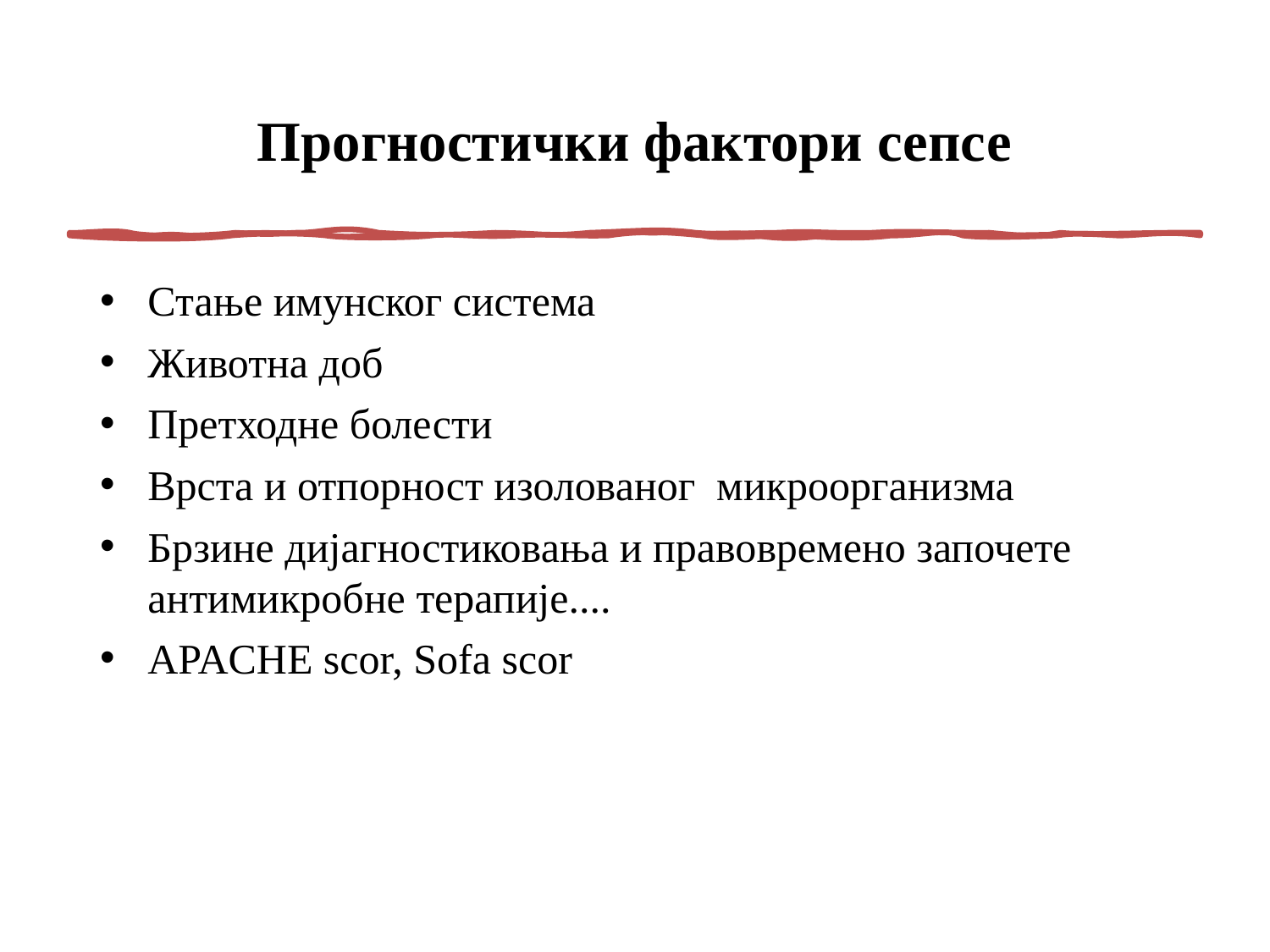

# Прогностички фактори сепсе

Стање имунског система
Животна доб
Претходне болести
Врста и отпорност изолованог  микроорганизма
Брзине дијагностиковања и правовремено започете антимикробне терапије....
АPACHE scor, Sofa scor